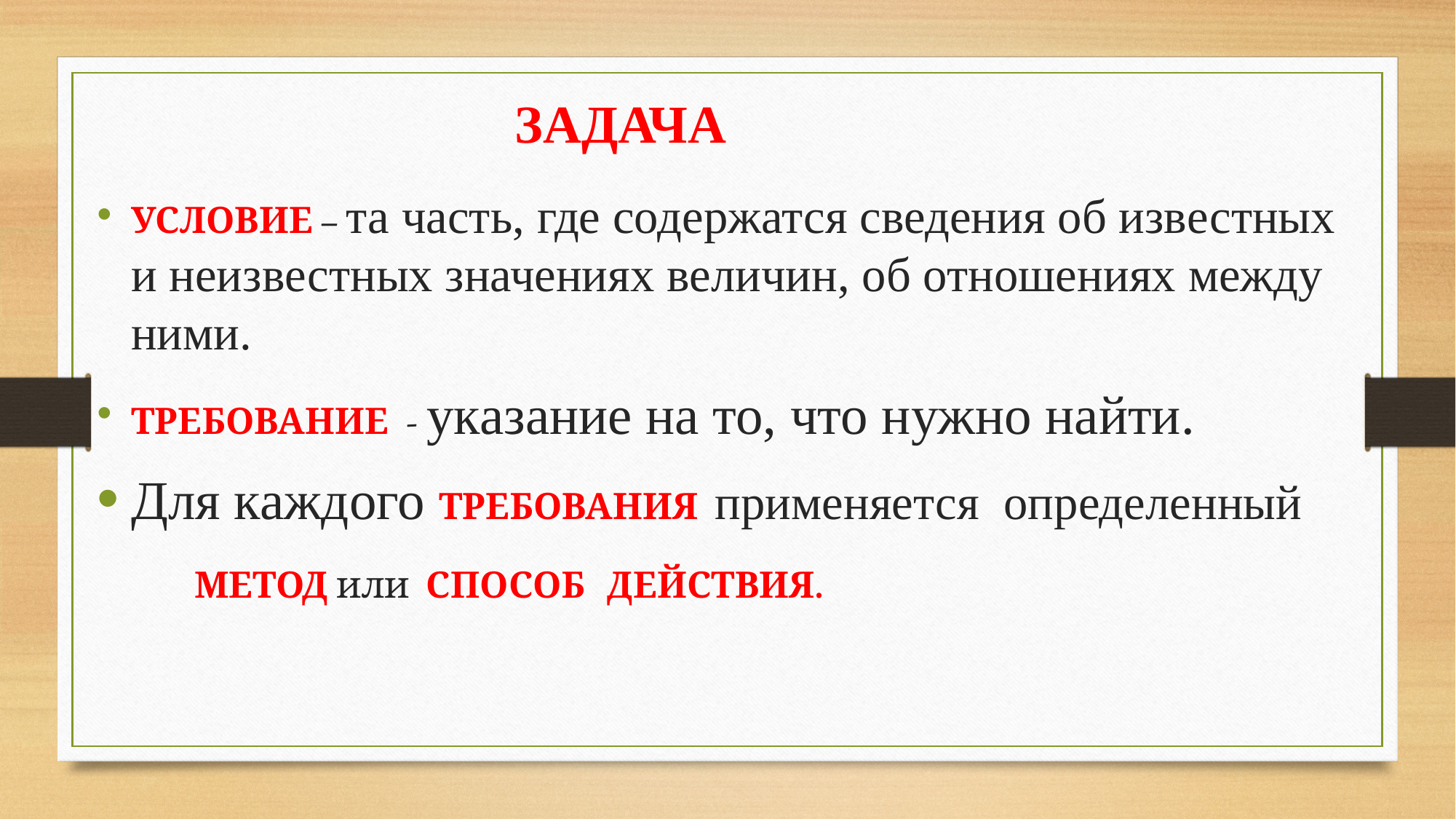

ЗАДАЧА
УСЛОВИЕ – та часть, где содержатся сведения об известных и неизвестных значениях величин, об отношениях между ними.
ТРЕБОВАНИЕ  - указание на то, что нужно найти.
Для каждого ТРЕБОВАНИЯ  применяется  определенный
        МЕТОД или  СПОСОБ   ДЕЙСТВИЯ.